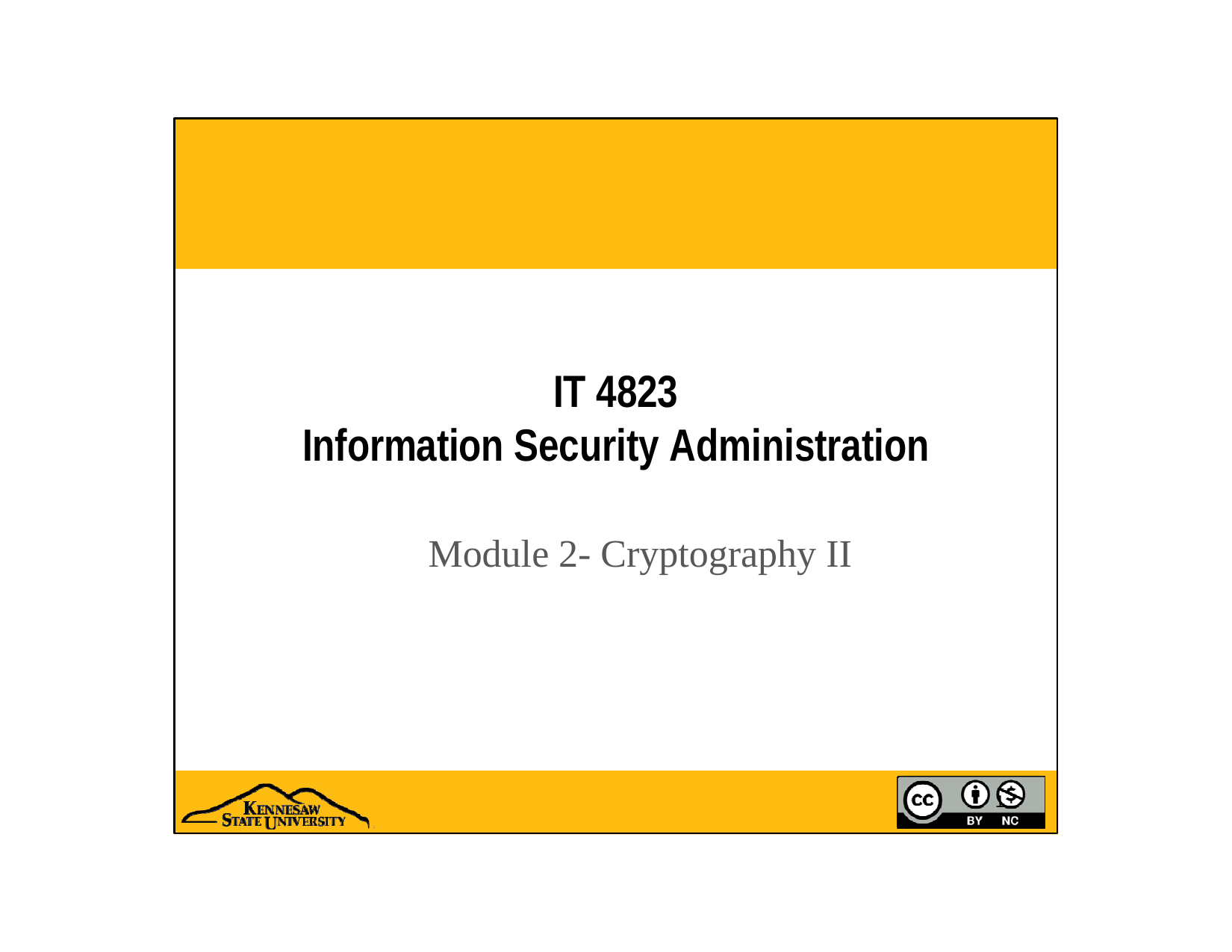

# IT 4823
Information Security Administration
Module 2- Cryptography II

1